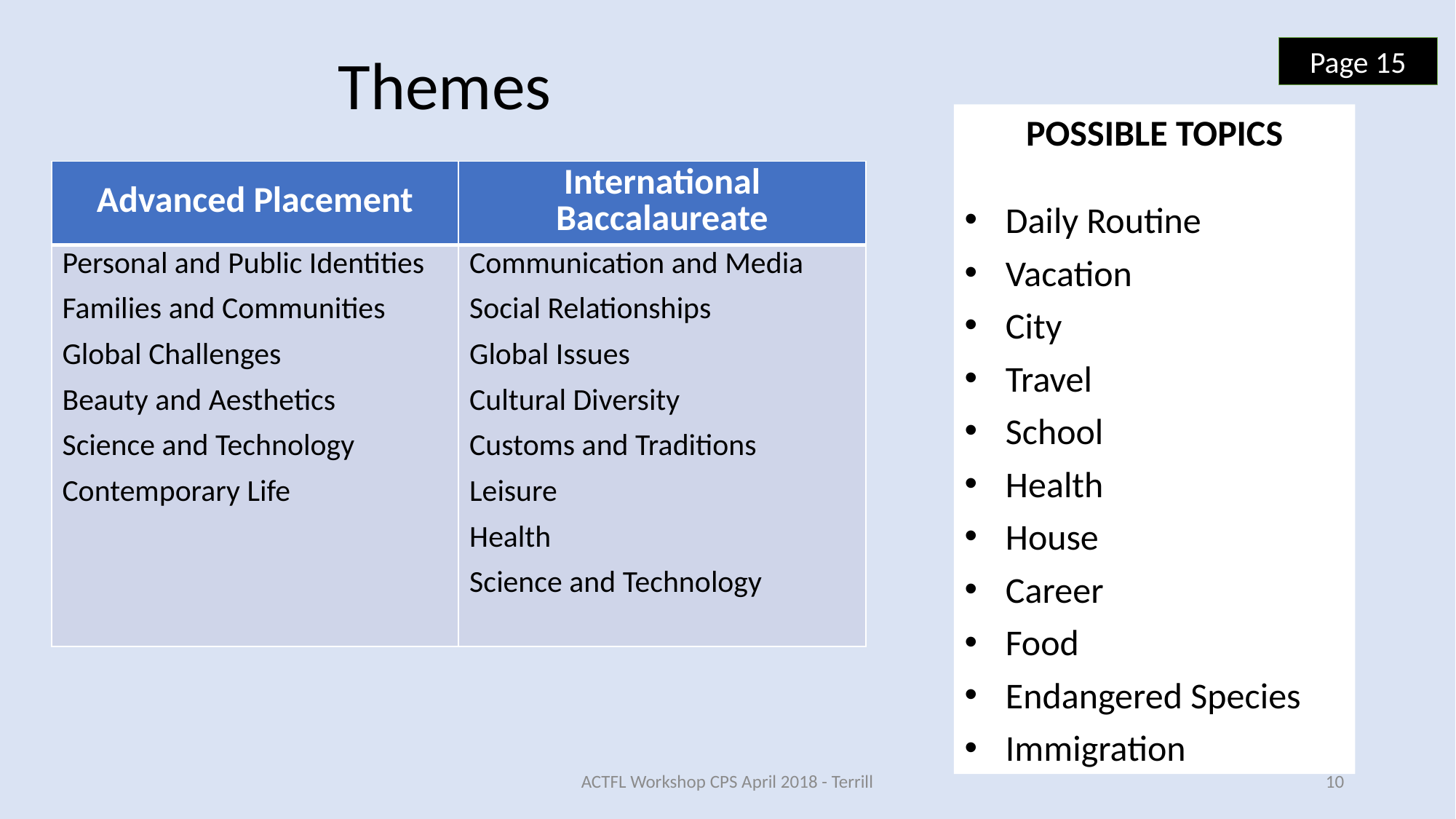

# Themes
Page 15
POSSIBLE TOPICS

Daily Routine
Vacation
City
Travel
School
Health
House
Career
Food
Endangered Species
Immigration
| Advanced Placement | International Baccalaureate |
| --- | --- |
| Personal and Public Identities Families and Communities Global Challenges Beauty and Aesthetics Science and Technology Contemporary Life | Communication and Media Social Relationships Global Issues Cultural Diversity Customs and Traditions Leisure Health Science and Technology |
ACTFL Workshop CPS April 2018 - Terrill
10